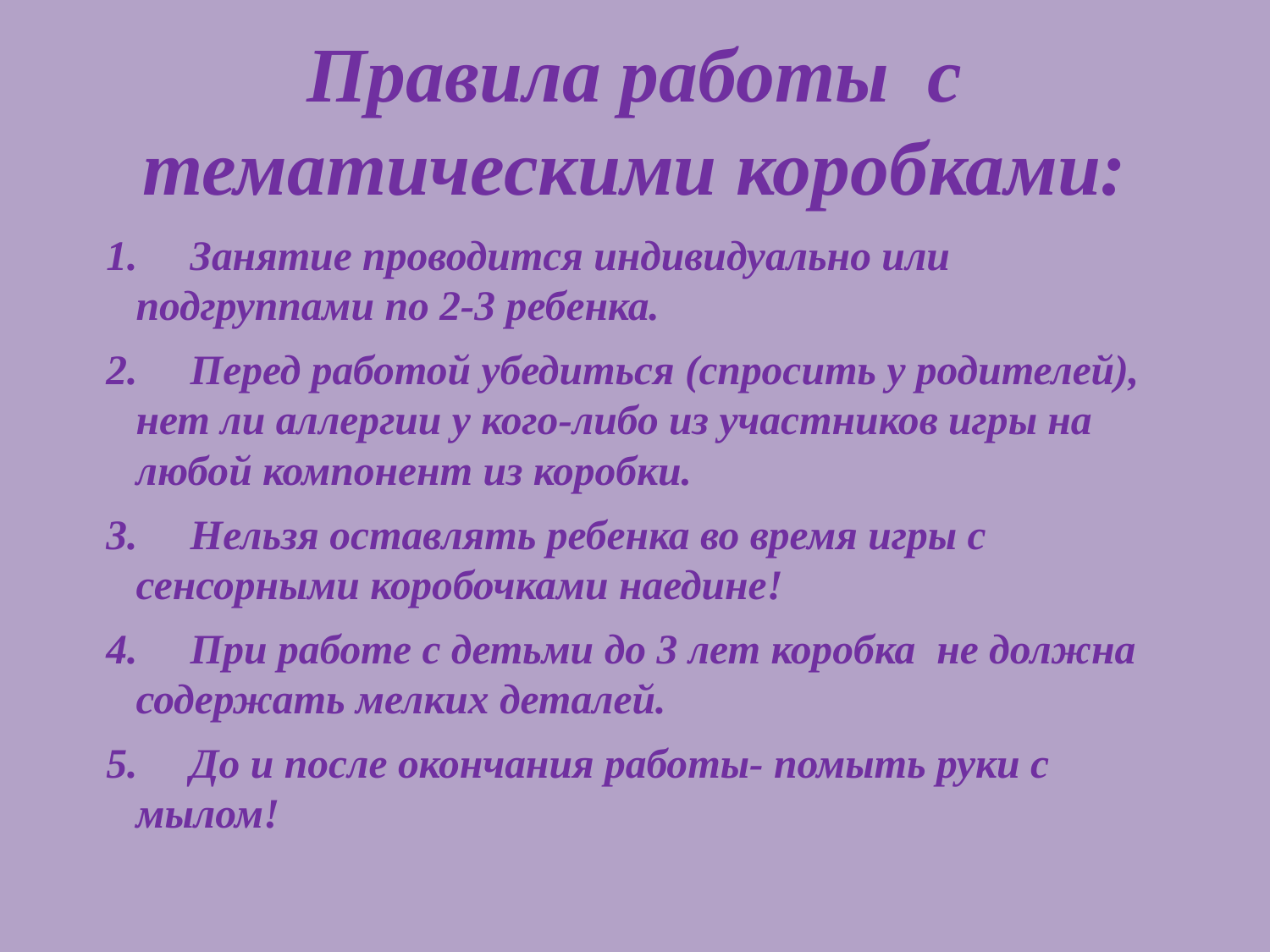

# Правила работы  с тематическими коробками:
1.     Занятие проводится индивидуально или подгруппами по 2-3 ребенка.
2.     Перед работой убедиться (спросить у родителей), нет ли аллергии у кого-либо из участников игры на любой компонент из коробки.
3.     Нельзя оставлять ребенка во время игры с сенсорными коробочками наедине!
4.     При работе с детьми до 3 лет коробка  не должна содержать мелких деталей.
5.     До и после окончания работы- помыть руки с мылом!